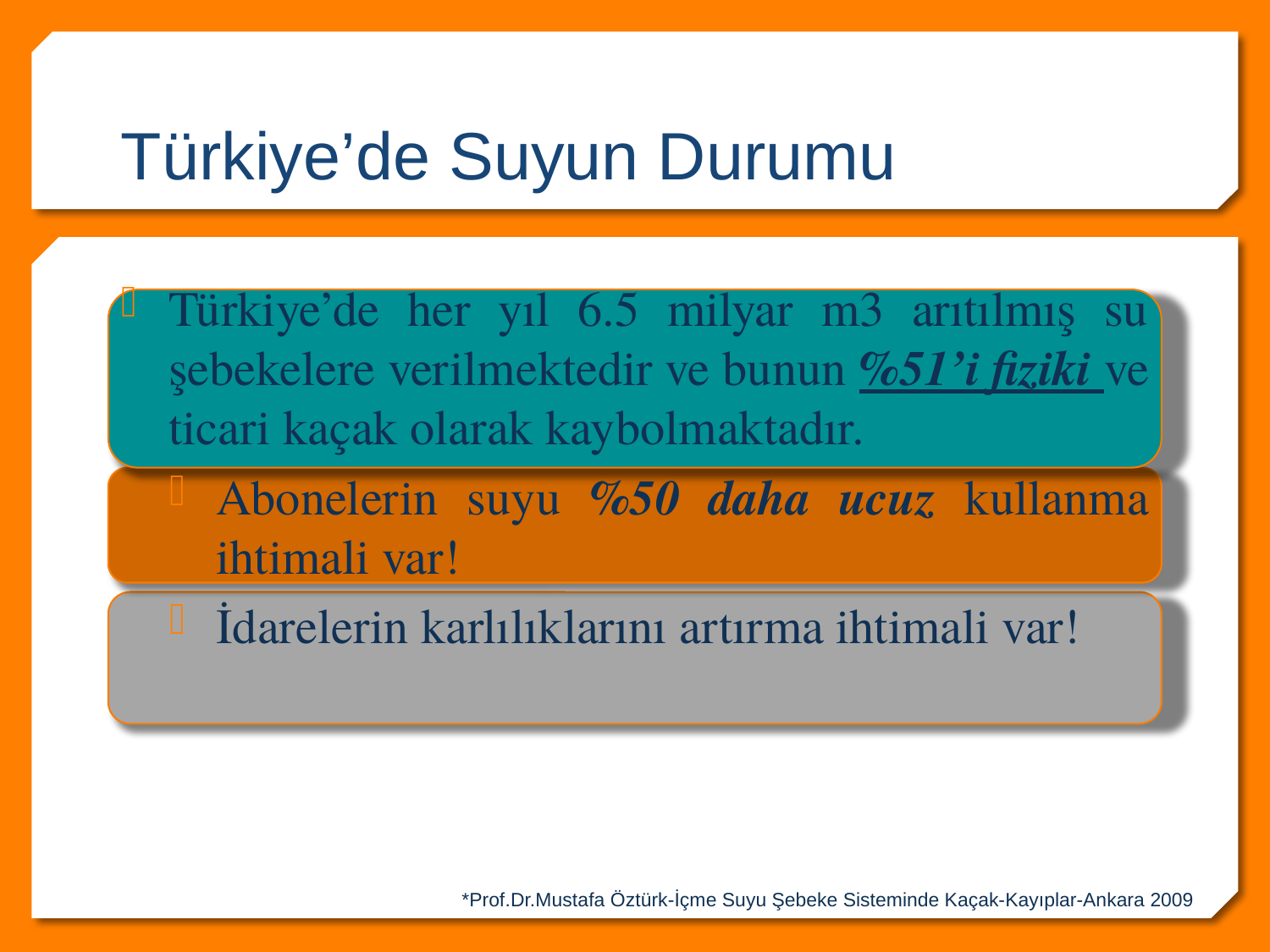

# Türkiye’de Suyun Durumu
Türkiye’de her yıl 6.5 milyar m3 arıtılmış su şebekelere verilmektedir ve bunun %51’i fiziki ve ticari kaçak olarak kaybolmaktadır.
Abonelerin suyu %50 daha ucuz kullanma ihtimali var!
İdarelerin karlılıklarını artırma ihtimali var!

*Prof.Dr.Mustafa Öztürk-İçme Suyu Şebeke Sisteminde Kaçak-Kayıplar-Ankara 2009